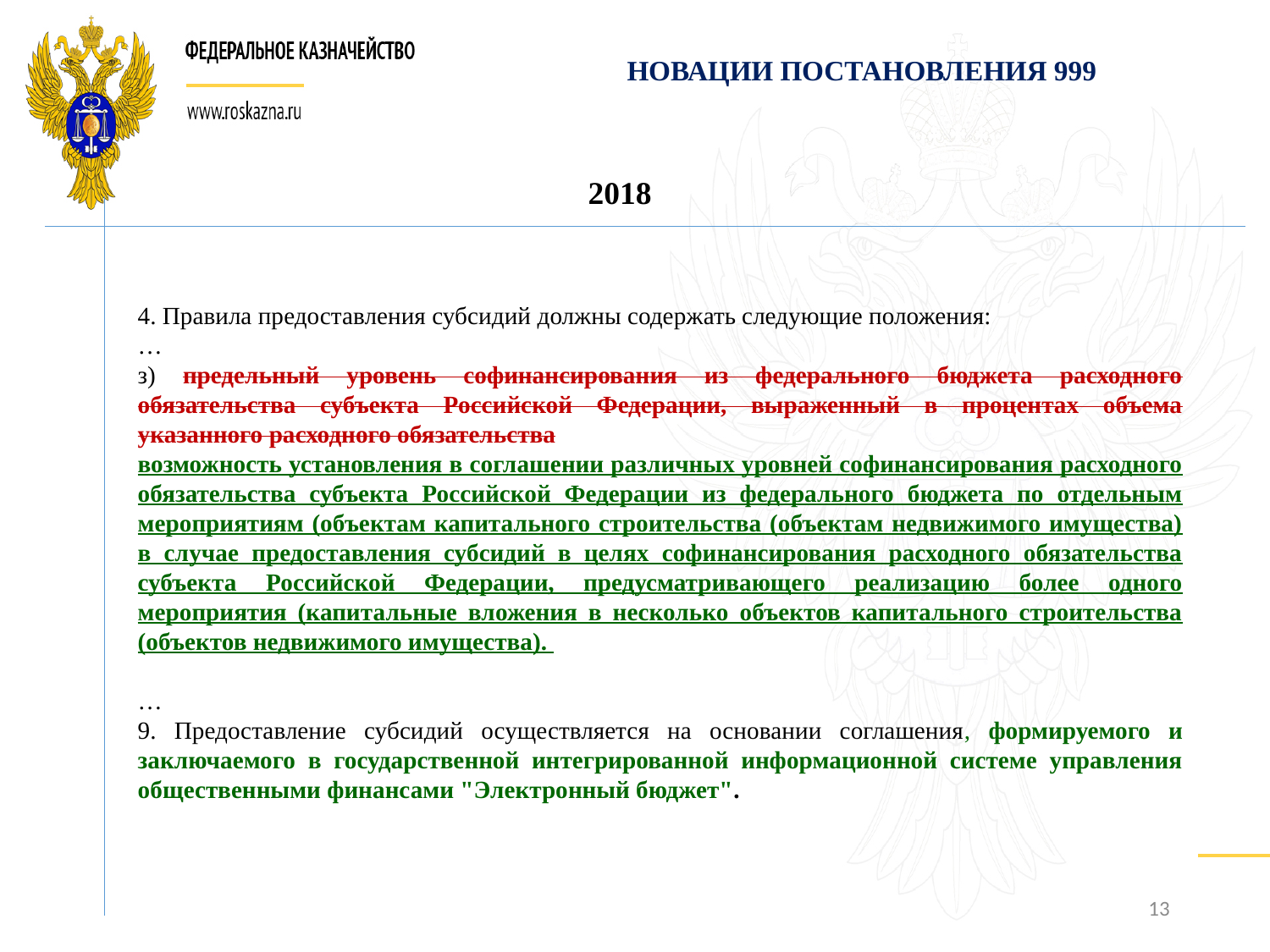

НОВАЦИИ ПОСТАНОВЛЕНИЯ 999
2018
4. Правила предоставления субсидий должны содержать следующие положения:
…
з) предельный уровень софинансирования из федерального бюджета расходного обязательства субъекта Российской Федерации, выраженный в процентах объема указанного расходного обязательства
возможность установления в соглашении различных уровней софинансирования расходного обязательства субъекта Российской Федерации из федерального бюджета по отдельным мероприятиям (объектам капитального строительства (объектам недвижимого имущества) в случае предоставления субсидий в целях софинансирования расходного обязательства субъекта Российской Федерации, предусматривающего реализацию более одного мероприятия (капитальные вложения в несколько объектов капитального строительства (объектов недвижимого имущества).

…
9. Предоставление субсидий осуществляется на основании соглашения, формируемого и заключаемого в государственной интегрированной информационной системе управления общественными финансами "Электронный бюджет".

13